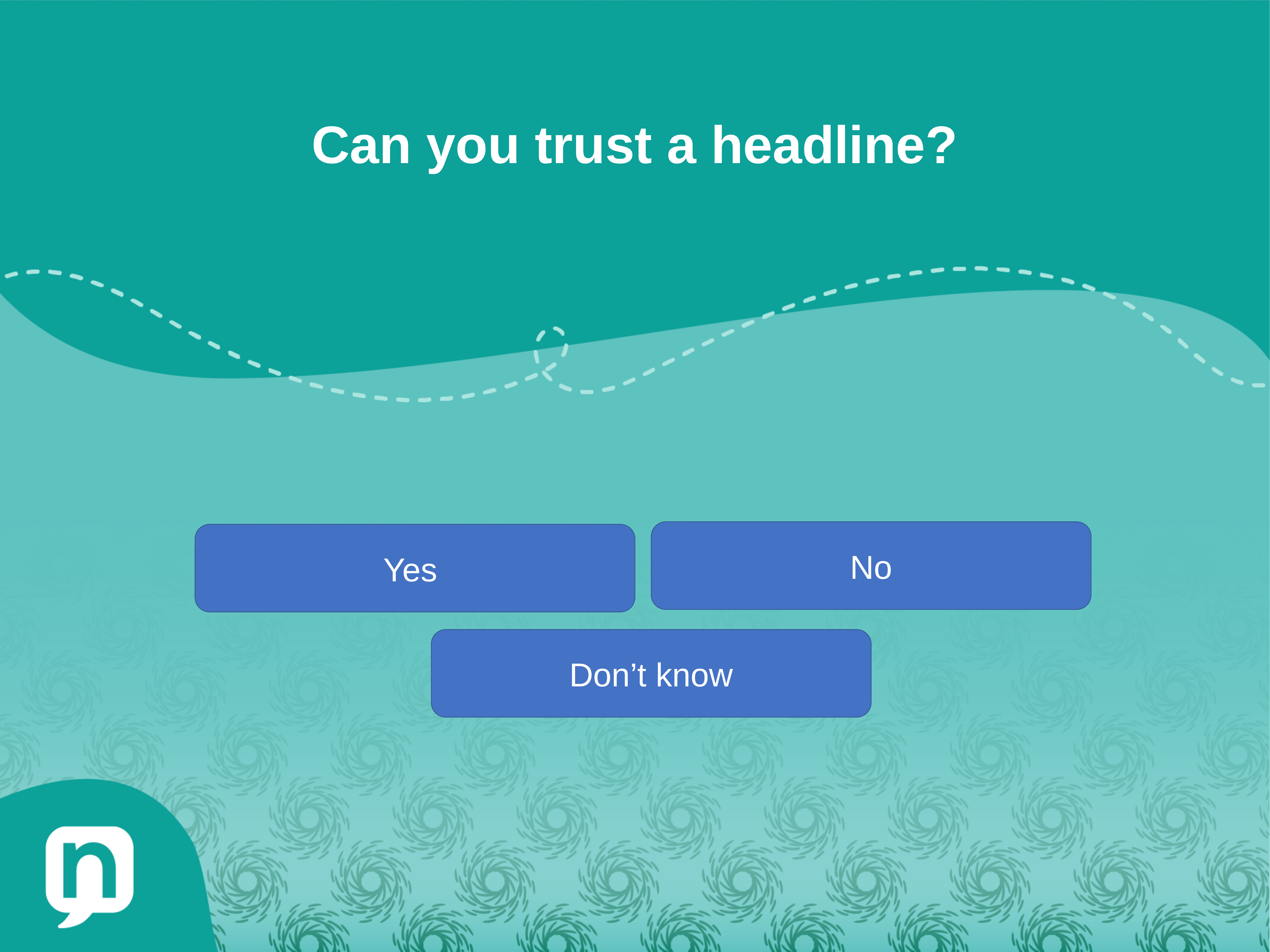

Can you trust a headline?
No
Yes
Don’t know